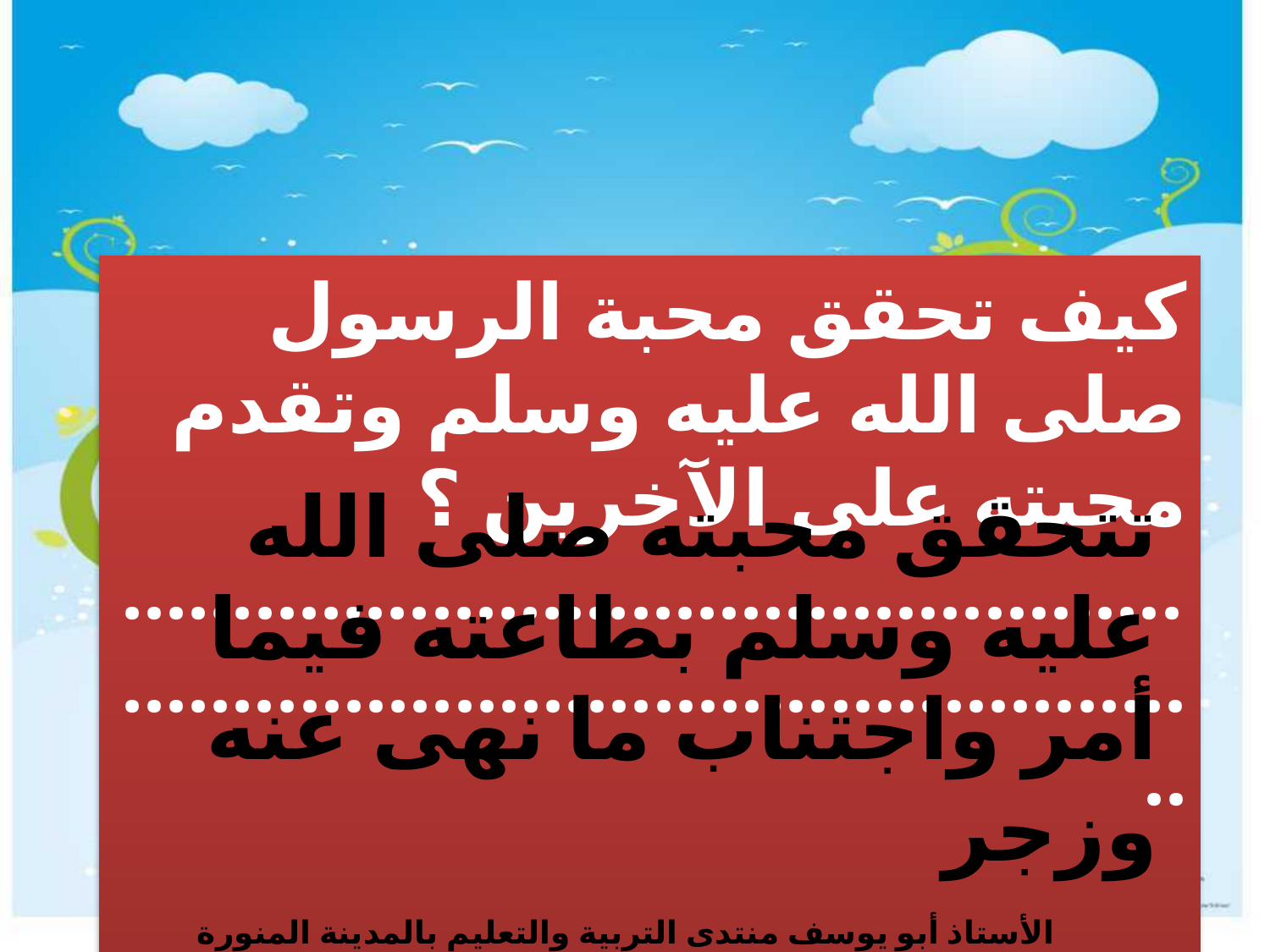

كيف تحقق محبة الرسول صلى الله عليه وسلم وتقدم محبته على الآخرين ؟
..................................................................................................

تتحقق محبته صلى الله عليه وسلم بطاعته فيما أمر واجتناب ما نهى عنه وزجر
الأستاذ أبو يوسف منتدى التربية والتعليم بالمدينة المنورة